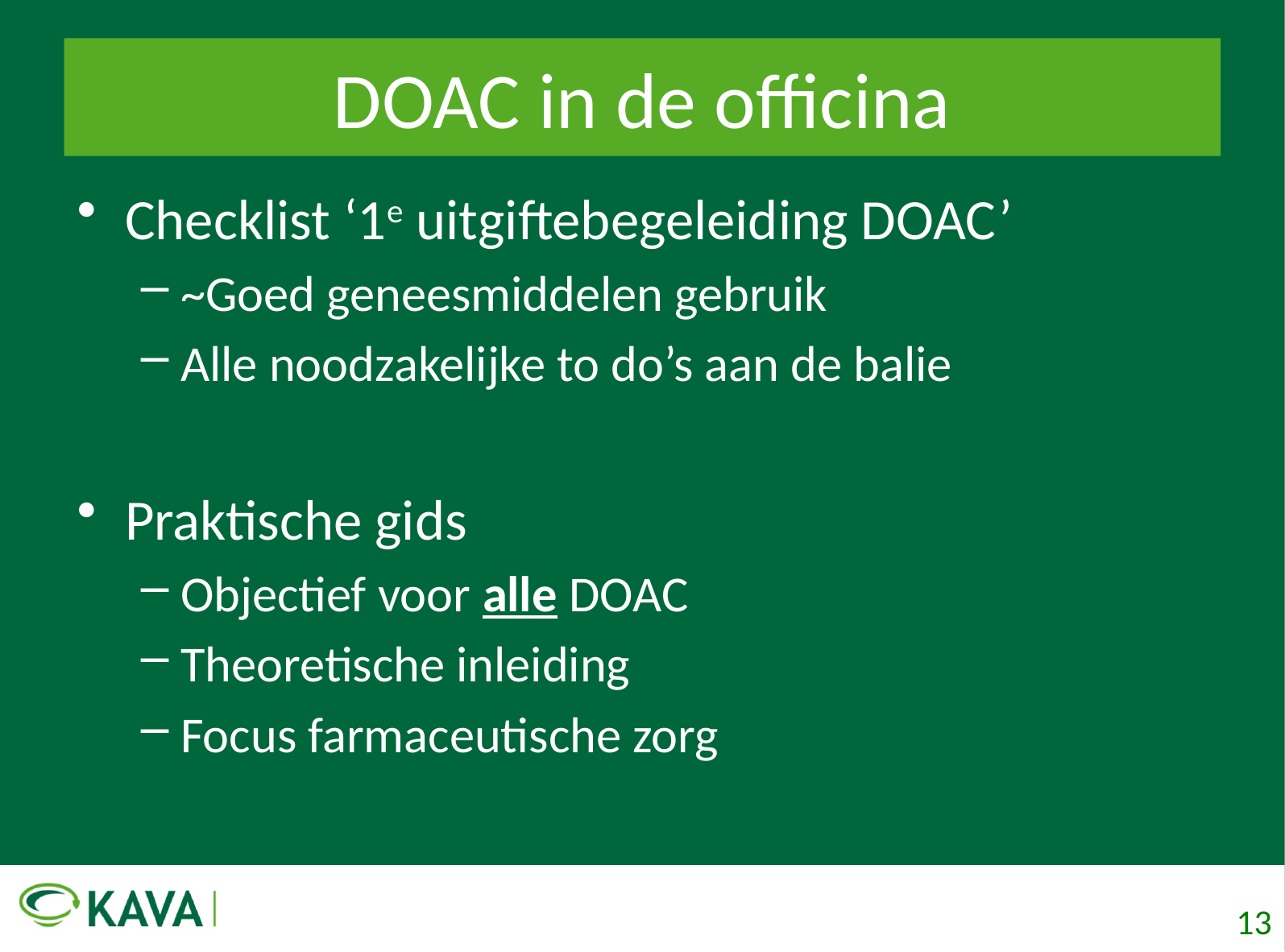

# DOAC in de officina
Checklist ‘1e uitgiftebegeleiding DOAC’
~Goed geneesmiddelen gebruik
Alle noodzakelijke to do’s aan de balie

Praktische gids
Objectief voor alle DOAC
Theoretische inleiding
Focus farmaceutische zorg

Apr. Greet Desrumaux - 28/05/2015
13